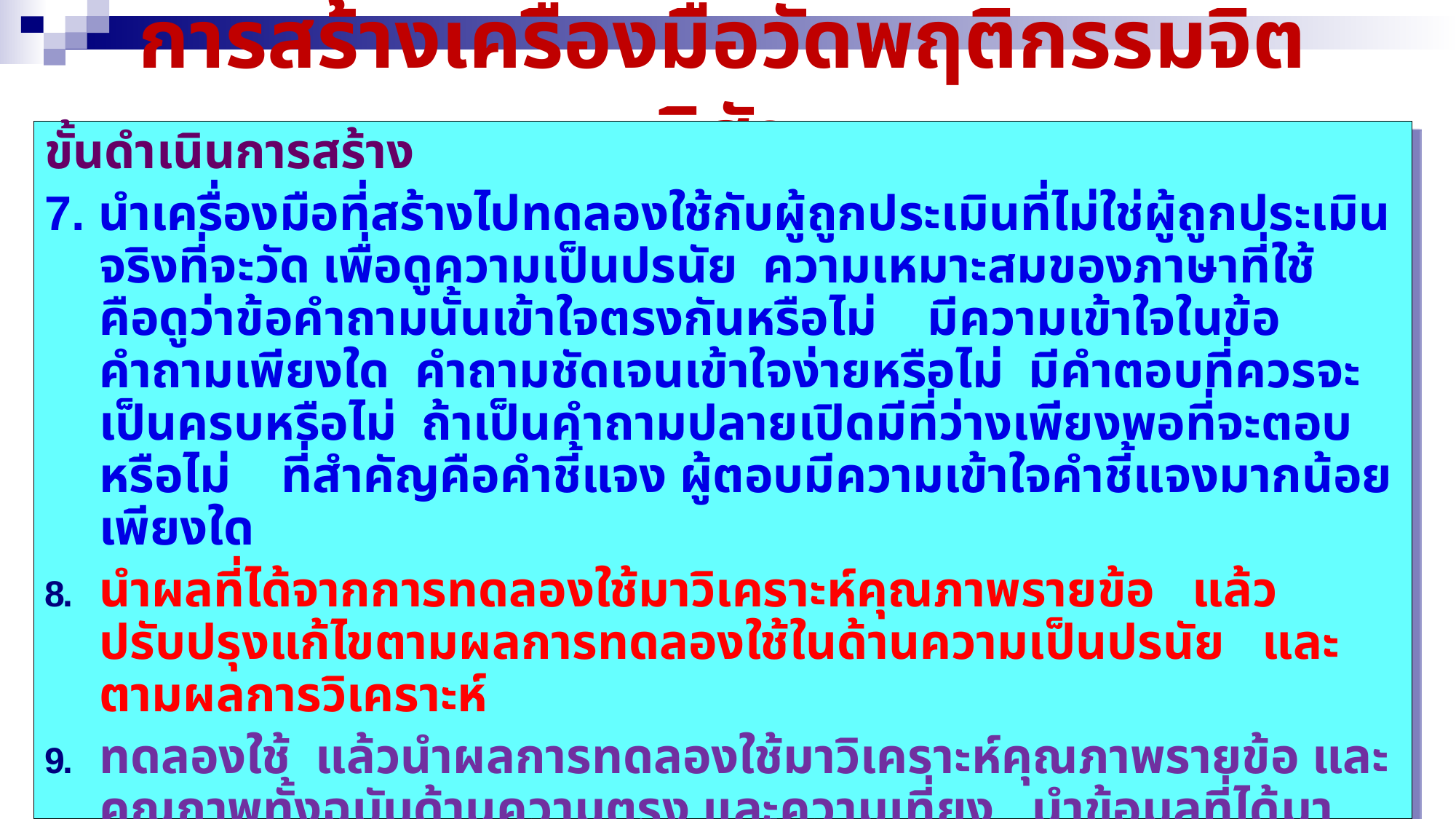

# การสร้างเครื่องมือวัดพฤติกรรมจิตพิสัย
ขั้นดำเนินการสร้าง
7. นำเครื่องมือที่สร้างไปทดลองใช้กับผู้ถูกประเมินที่ไม่ใช่ผู้ถูกประเมินจริงที่จะวัด เพื่อดูความเป็นปรนัย  ความเหมาะสมของภาษาที่ใช้    คือดูว่าข้อคำถามนั้นเข้าใจตรงกันหรือไม่    มีความเข้าใจในข้อคำถามเพียงใด  คำถามชัดเจนเข้าใจง่ายหรือไม่  มีคำตอบที่ควรจะเป็นครบหรือไม่  ถ้าเป็นคำถามปลายเปิดมีที่ว่างเพียงพอที่จะตอบหรือไม่    ที่สำคัญคือคำชี้แจง ผู้ตอบมีความเข้าใจคำชี้แจงมากน้อยเพียงใด
นำผลที่ได้จากการทดลองใช้มาวิเคราะห์คุณภาพรายข้อ   แล้วปรับปรุงแก้ไขตามผลการทดลองใช้ในด้านความเป็นปรนัย   และตามผลการวิเคราะห์
ทดลองใช้  แล้วนำผลการทดลองใช้มาวิเคราะห์คุณภาพรายข้อ และคุณภาพทั้งฉบับด้านความตรง และความเที่ยง   นำข้อมูลที่ได้มาปรับปรุงแก้ไข
10. สร้างเกณฑ์การแปลความหมายของคะแนน  เมื่อเครื่องมือมีคุณภาพดีแล้วและจัดพิมพ์เครื่องมือวัดเป็นฉบับสมบูรณ์ต่อไป